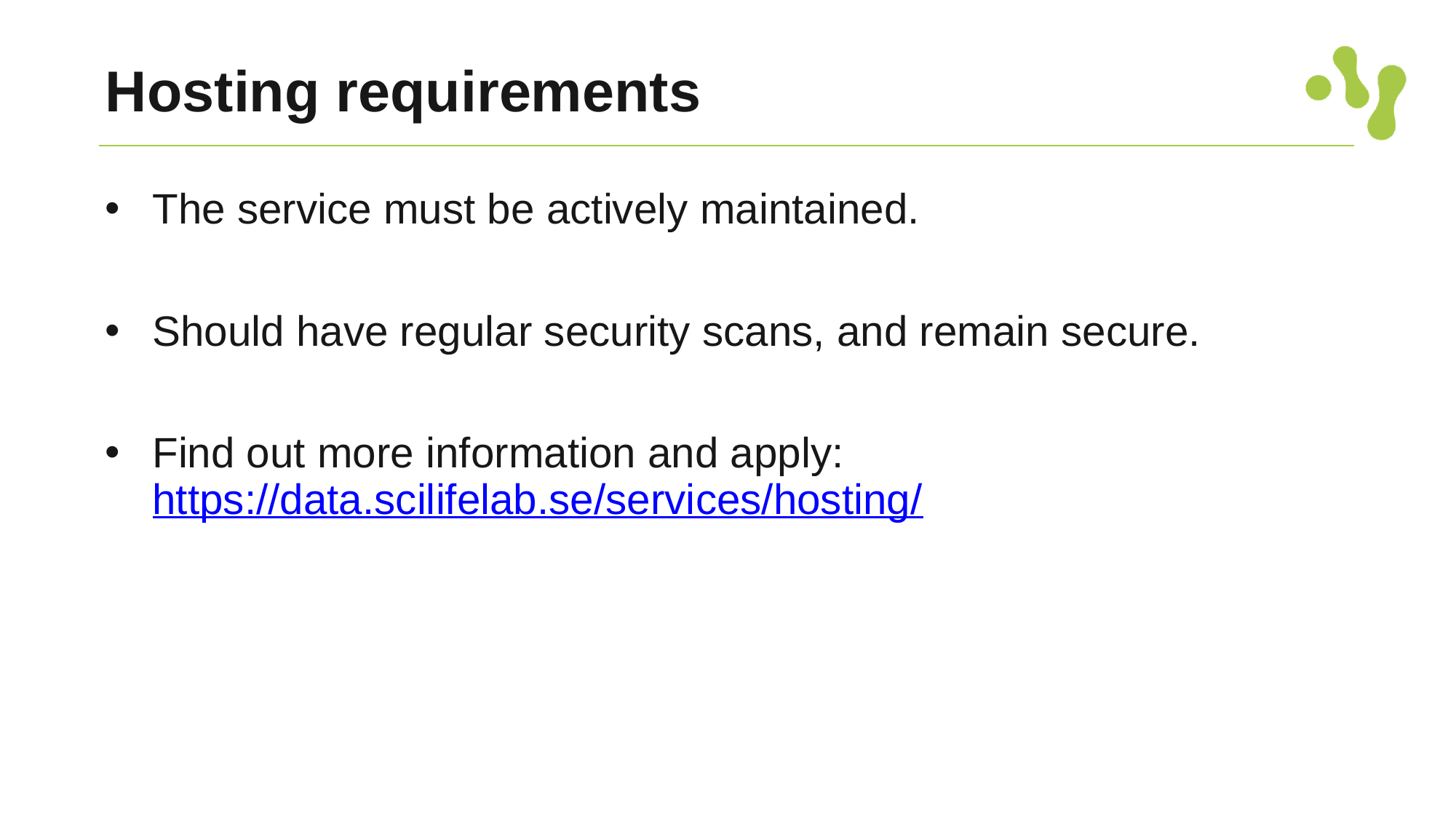

# Hosting requirements
The service must be actively maintained.

Should have regular security scans, and remain secure.

Find out more information and apply: https://data.scilifelab.se/services/hosting/